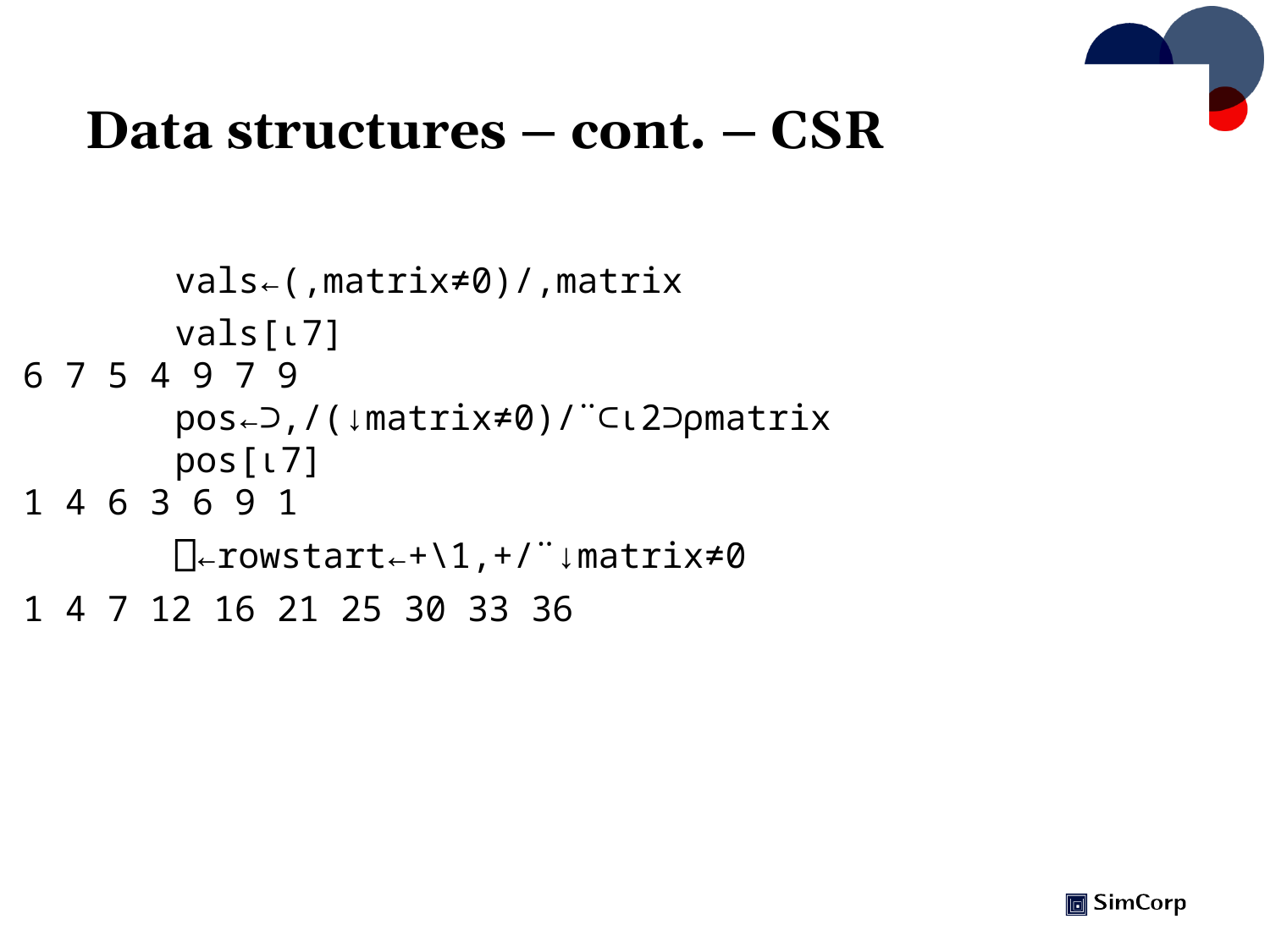

# Data structures – cont. – CSR

		vals←(,matrix≠0)/,matrix
		vals[⍳7]
6 7 5 4 9 7 9
		pos←⊃,/(↓matrix≠0)/¨⊂⍳2⊃⍴matrix
		pos[⍳7]
1 4 6 3 6 9 1
		⎕←rowstart←+\1,+/¨↓matrix≠0
1 4 7 12 16 21 25 30 33 36